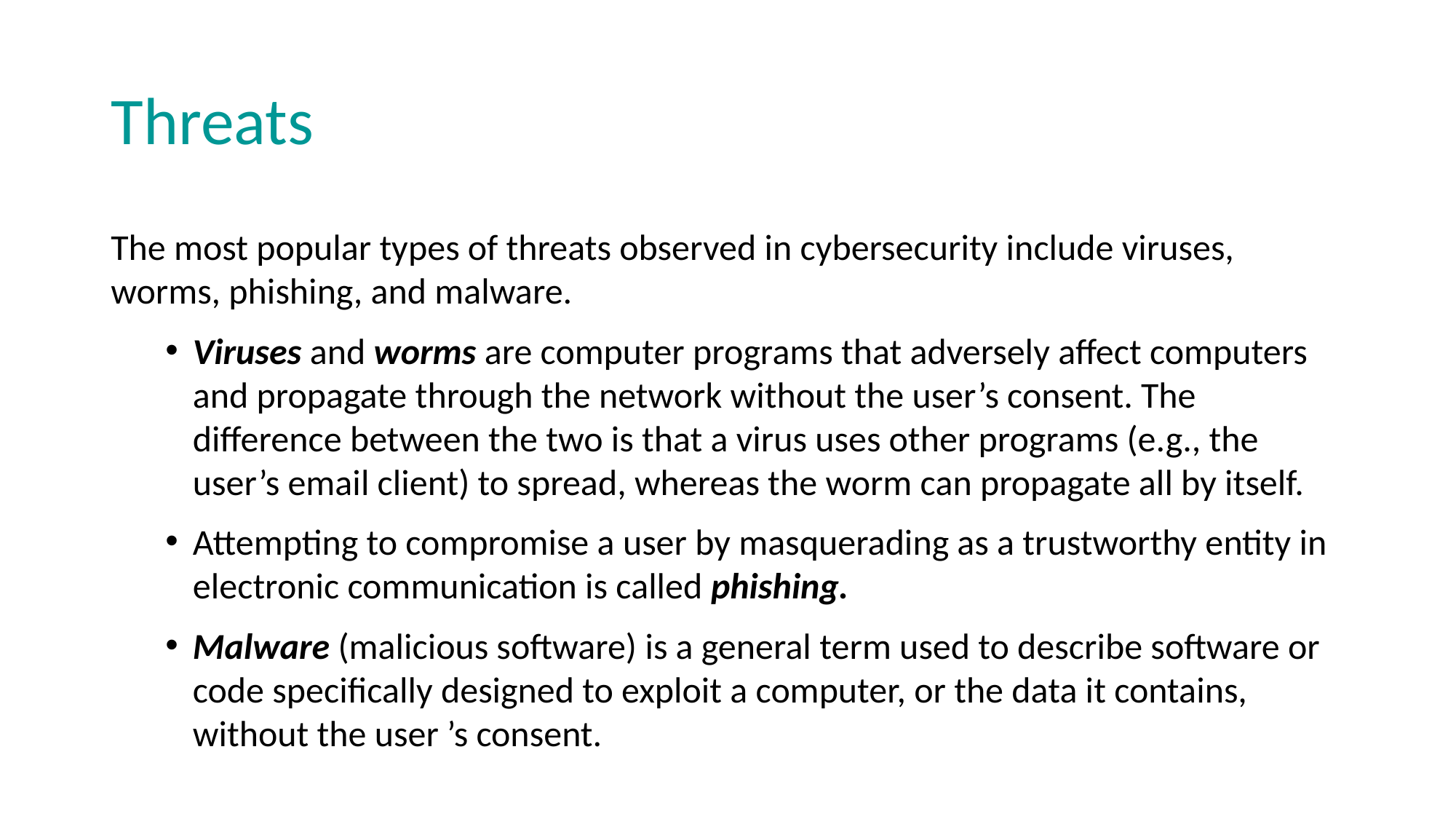

# Threats
The most popular types of threats observed in cybersecurity include viruses, worms, phishing, and malware.
Viruses and worms are computer programs that adversely affect computers and propagate through the network without the user’s consent. The difference between the two is that a virus uses other programs (e.g., the user’s email client) to spread, whereas the worm can propagate all by itself.
Attempting to compromise a user by masquerading as a trustworthy entity in electronic communication is called phishing.
Malware (malicious software) is a general term used to describe software or code specifically designed to exploit a computer, or the data it contains, without the user ’s consent.